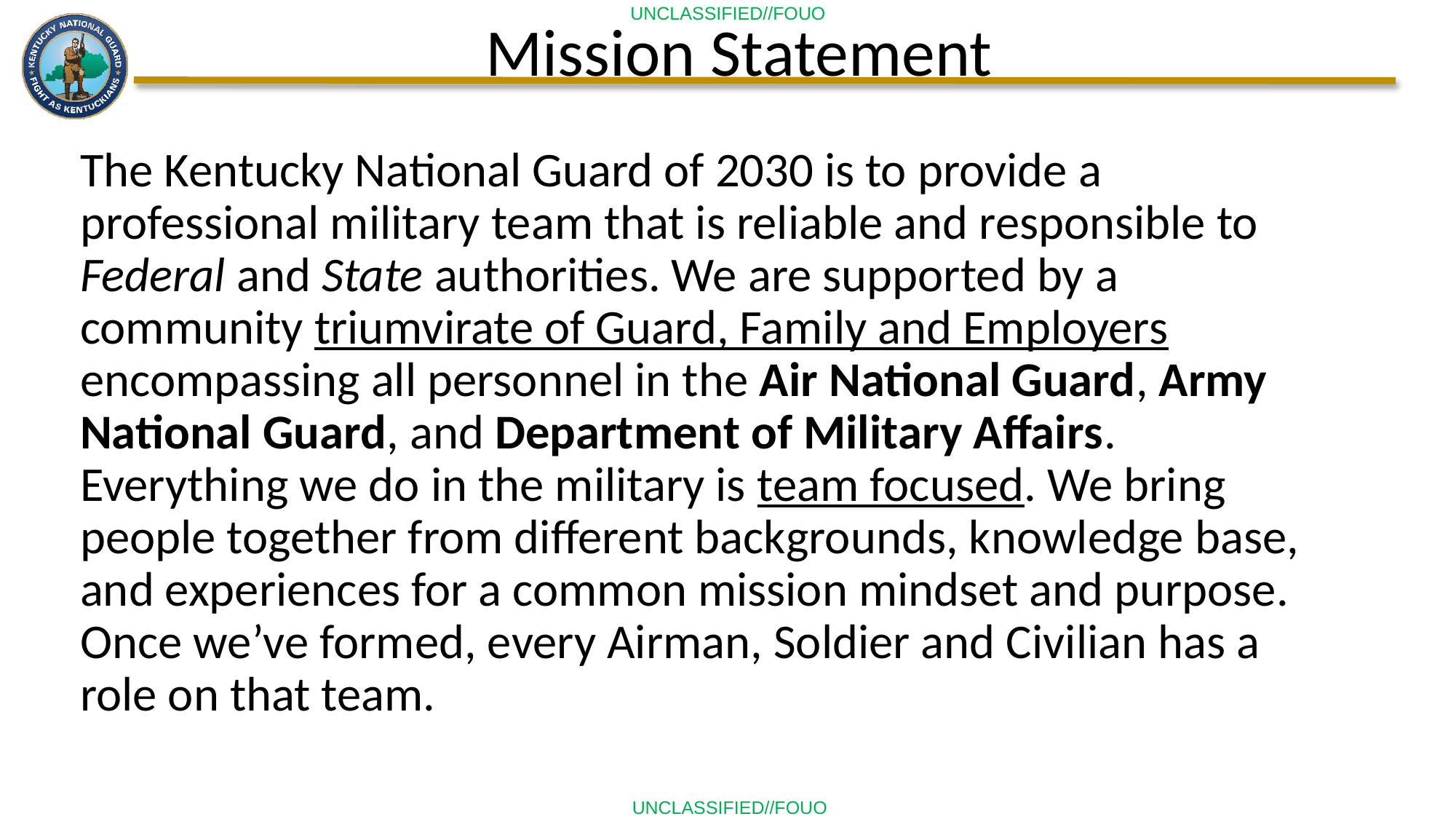

# Mission Statement
The Kentucky National Guard of 2030 is to provide a professional military team that is reliable and responsible to Federal and State authorities. We are supported by a community triumvirate of Guard, Family and Employers encompassing all personnel in the Air National Guard, Army National Guard, and Department of Military Affairs. Everything we do in the military is team focused. We bring people together from different backgrounds, knowledge base, and experiences for a common mission mindset and purpose. Once we’ve formed, every Airman, Soldier and Civilian has a role on that team.